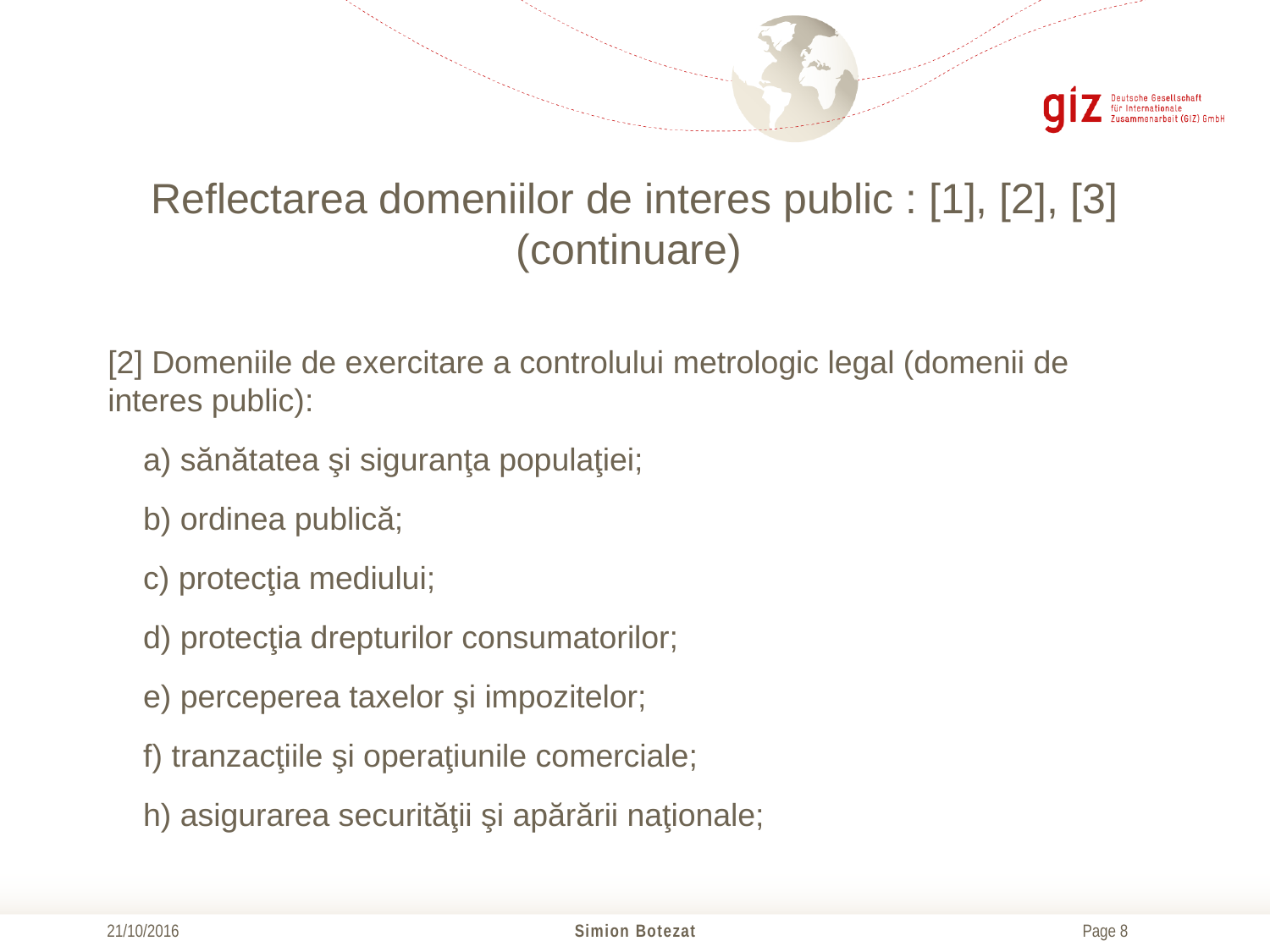

# Reflectarea domeniilor de interes public : [1], [2], [3] (continuare)

[2] Domeniile de exercitare a controlului metrologic legal (domenii de interes public):
    a) sănătatea şi siguranţa populaţiei;
    b) ordinea publică;
    c) protecţia mediului;
    d) protecţia drepturilor consumatorilor;
    e) perceperea taxelor şi impozitelor;
    f) tranzacţiile şi operaţiunile comerciale;
    h) asigurarea securităţii şi apărării naţionale;

21/10/2016
Simion Botezat